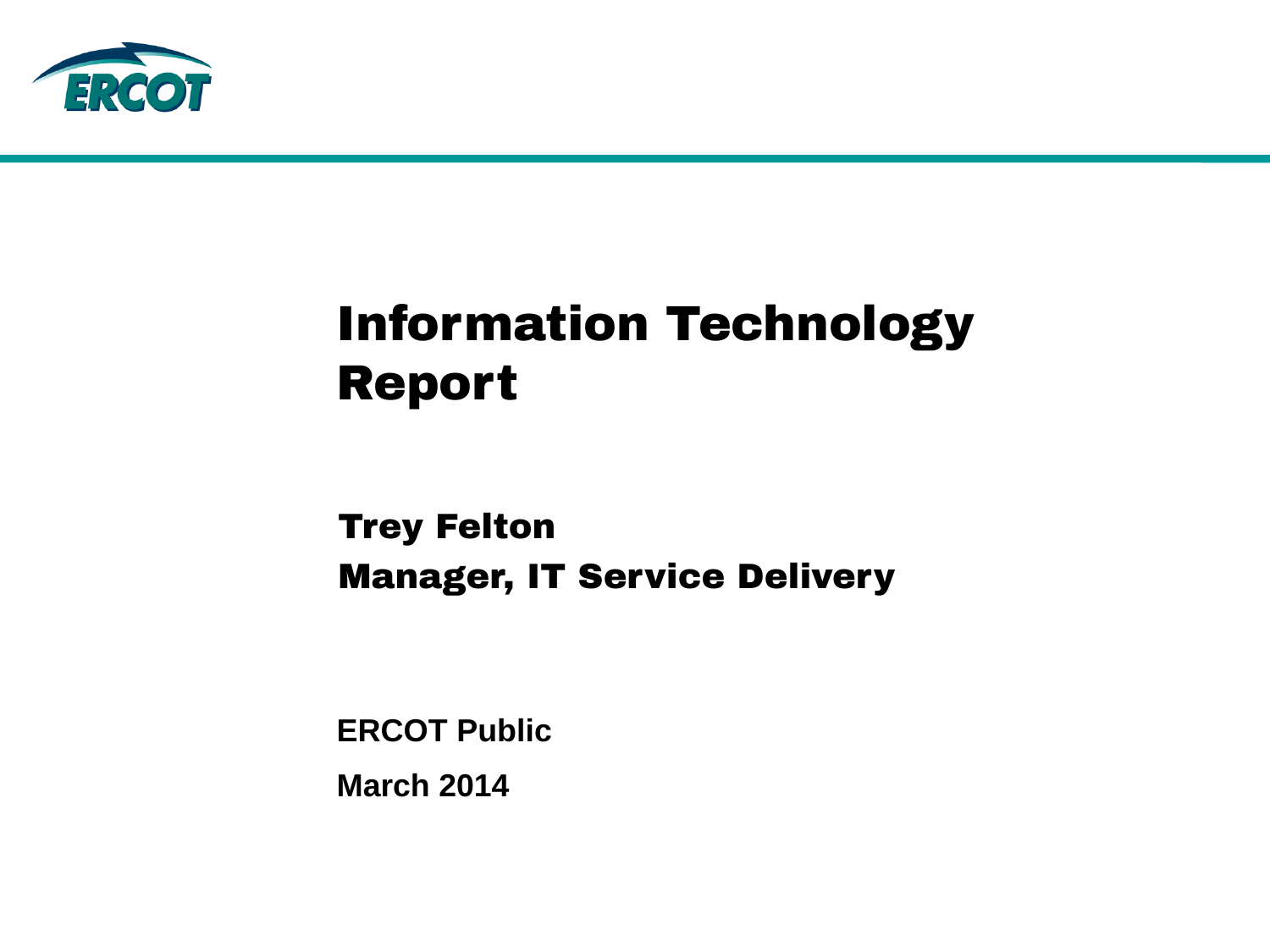

# Information Technology Report
Trey Felton
Manager, IT Service Delivery
ERCOT Public
March 2014